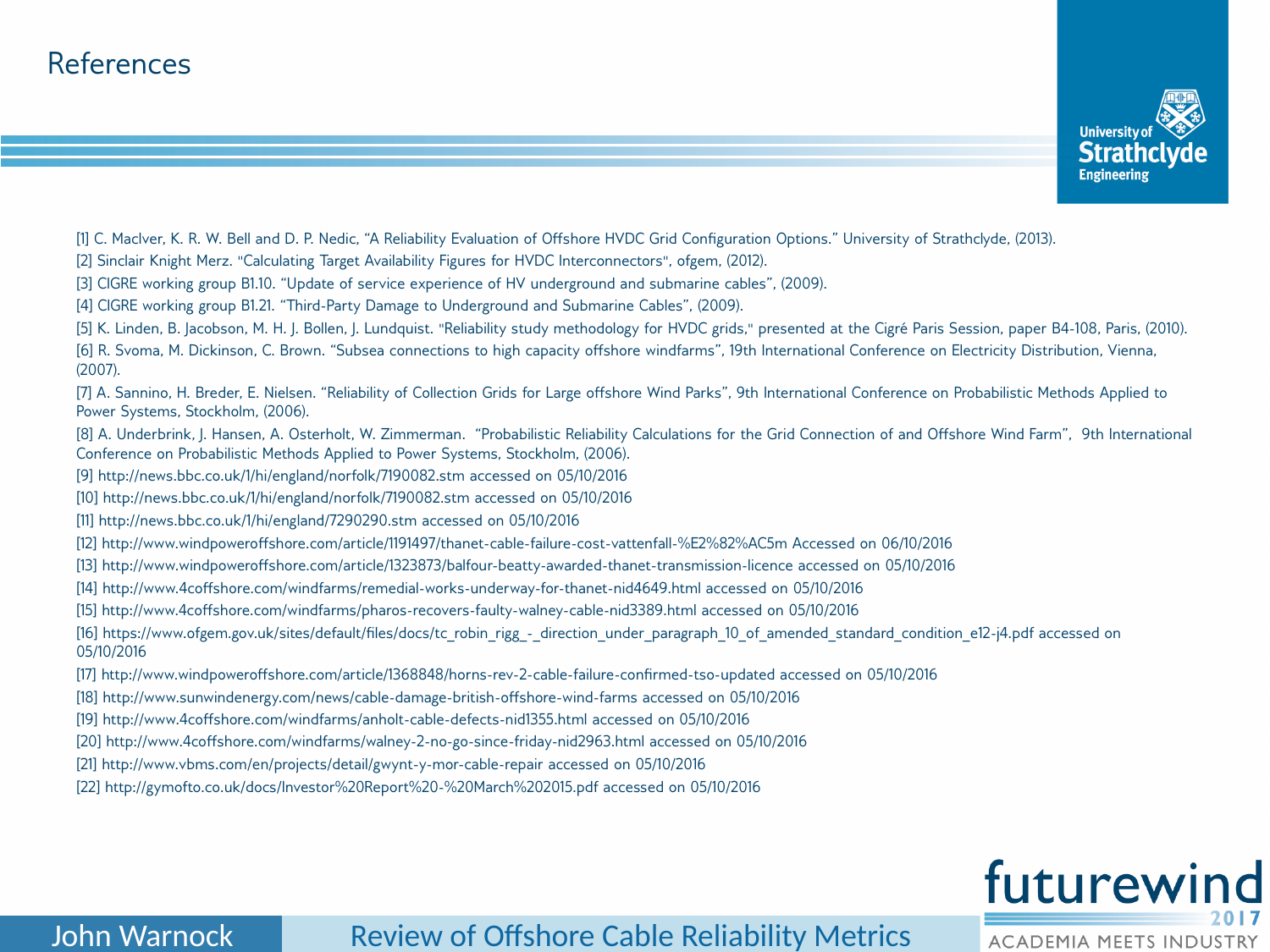

References
[1] C. MacIver, K. R. W. Bell and D. P. Nedic, “A Reliability Evaluation of Offshore HVDC Grid Configuration Options.” University of Strathclyde, (2013).
[2] Sinclair Knight Merz. "Calculating Target Availability Figures for HVDC Interconnectors", ofgem, (2012).
[3] CIGRE working group B1.10. “Update of service experience of HV underground and submarine cables”, (2009).
[4] CIGRE working group B1.21. “Third-Party Damage to Underground and Submarine Cables”, (2009).
[5] K. Linden, B. Jacobson, M. H. J. Bollen, J. Lundquist. "Reliability study methodology for HVDC grids," presented at the Cigré Paris Session, paper B4-108, Paris, (2010).
[6] R. Svoma, M. Dickinson, C. Brown. “Subsea connections to high capacity offshore windfarms”, 19th International Conference on Electricity Distribution, Vienna, (2007).
[7] A. Sannino, H. Breder, E. Nielsen. “Reliability of Collection Grids for Large offshore Wind Parks”, 9th International Conference on Probabilistic Methods Applied to Power Systems, Stockholm, (2006).
[8] A. Underbrink, J. Hansen, A. Osterholt, W. Zimmerman.  “Probabilistic Reliability Calculations for the Grid Connection of and Offshore Wind Farm”,  9th International Conference on Probabilistic Methods Applied to Power Systems, Stockholm, (2006).
[9] http://news.bbc.co.uk/1/hi/england/norfolk/7190082.stm accessed on 05/10/2016
[10] http://news.bbc.co.uk/1/hi/england/norfolk/7190082.stm accessed on 05/10/2016
[11] http://news.bbc.co.uk/1/hi/england/7290290.stm accessed on 05/10/2016
[12] http://www.windpoweroffshore.com/article/1191497/thanet-cable-failure-cost-vattenfall-%E2%82%AC5m Accessed on 06/10/2016
[13] http://www.windpoweroffshore.com/article/1323873/balfour-beatty-awarded-thanet-transmission-licence accessed on 05/10/2016
[14] http://www.4coffshore.com/windfarms/remedial-works-underway-for-thanet-nid4649.html accessed on 05/10/2016
[15] http://www.4coffshore.com/windfarms/pharos-recovers-faulty-walney-cable-nid3389.html accessed on 05/10/2016
[16] https://www.ofgem.gov.uk/sites/default/files/docs/tc_robin_rigg_-_direction_under_paragraph_10_of_amended_standard_condition_e12-j4.pdf accessed on 05/10/2016
[17] http://www.windpoweroffshore.com/article/1368848/horns-rev-2-cable-failure-confirmed-tso-updated accessed on 05/10/2016
[18] http://www.sunwindenergy.com/news/cable-damage-british-offshore-wind-farms accessed on 05/10/2016
[19] http://www.4coffshore.com/windfarms/anholt-cable-defects-nid1355.html accessed on 05/10/2016
[20] http://www.4coffshore.com/windfarms/walney-2-no-go-since-friday-nid2963.html accessed on 05/10/2016
[21] http://www.vbms.com/en/projects/detail/gwynt-y-mor-cable-repair accessed on 05/10/2016
[22] http://gymofto.co.uk/docs/Investor%20Report%20-%20March%202015.pdf accessed on 05/10/2016